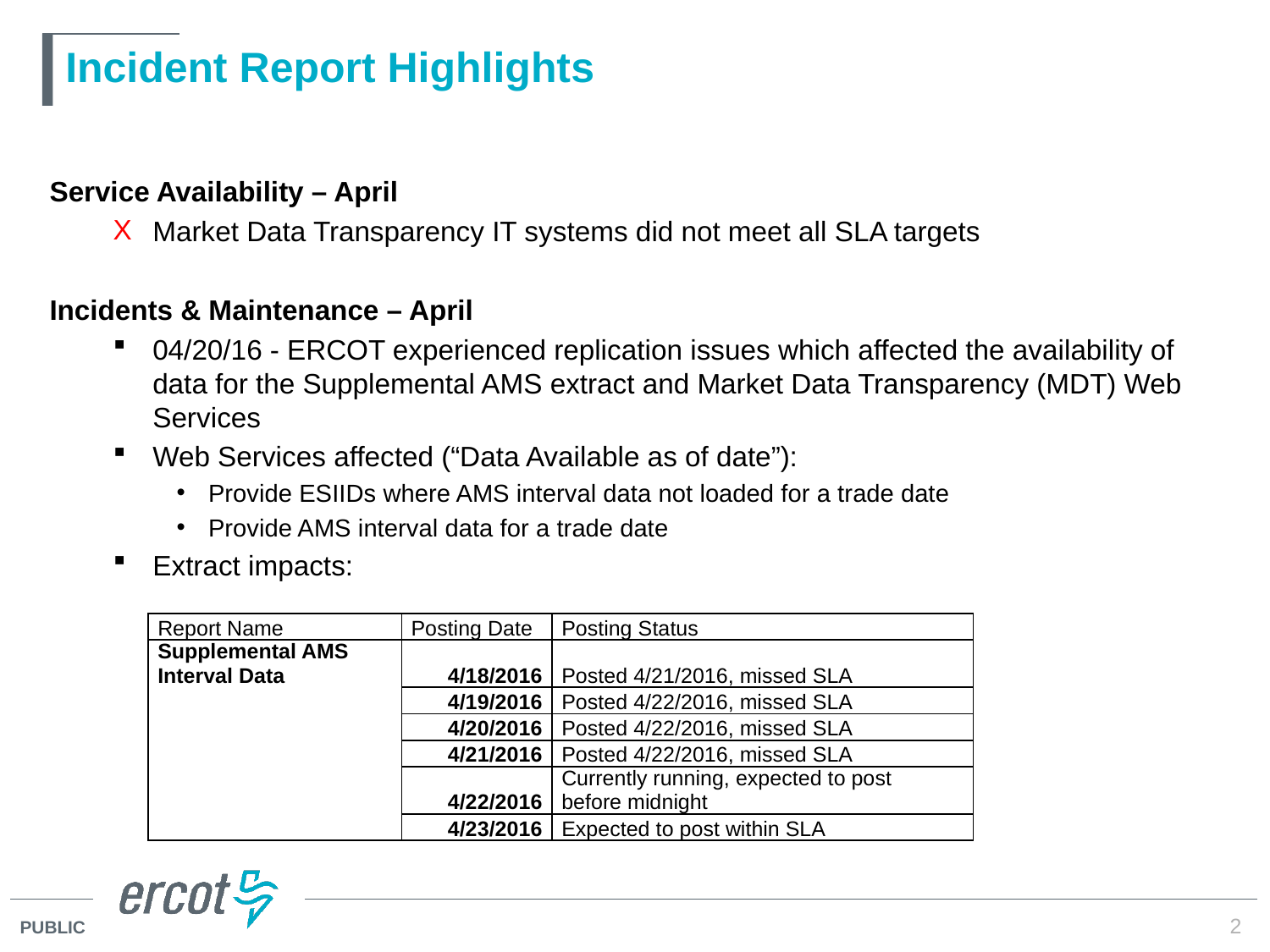

# Incident Report Highlights

Service Availability – April
Market Data Transparency IT systems did not meet all SLA targets

Incidents & Maintenance – April
04/20/16 - ERCOT experienced replication issues which affected the availability of data for the Supplemental AMS extract and Market Data Transparency (MDT) Web Services
Web Services affected (“Data Available as of date”):
Provide ESIIDs where AMS interval data not loaded for a trade date
Provide AMS interval data for a trade date
Extract impacts:

| Report Name | Posting Date | Posting Status |
| --- | --- | --- |
| Supplemental AMS Interval Data | 4/18/2016 | Posted 4/21/2016, missed SLA |
|  | 4/19/2016 | Posted 4/22/2016, missed SLA |
|  | 4/20/2016 | Posted 4/22/2016, missed SLA |
|  | 4/21/2016 | Posted 4/22/2016, missed SLA |
|  | 4/22/2016 | Currently running, expected to post  before midnight |
|  | 4/23/2016 | Expected to post within SLA |
2